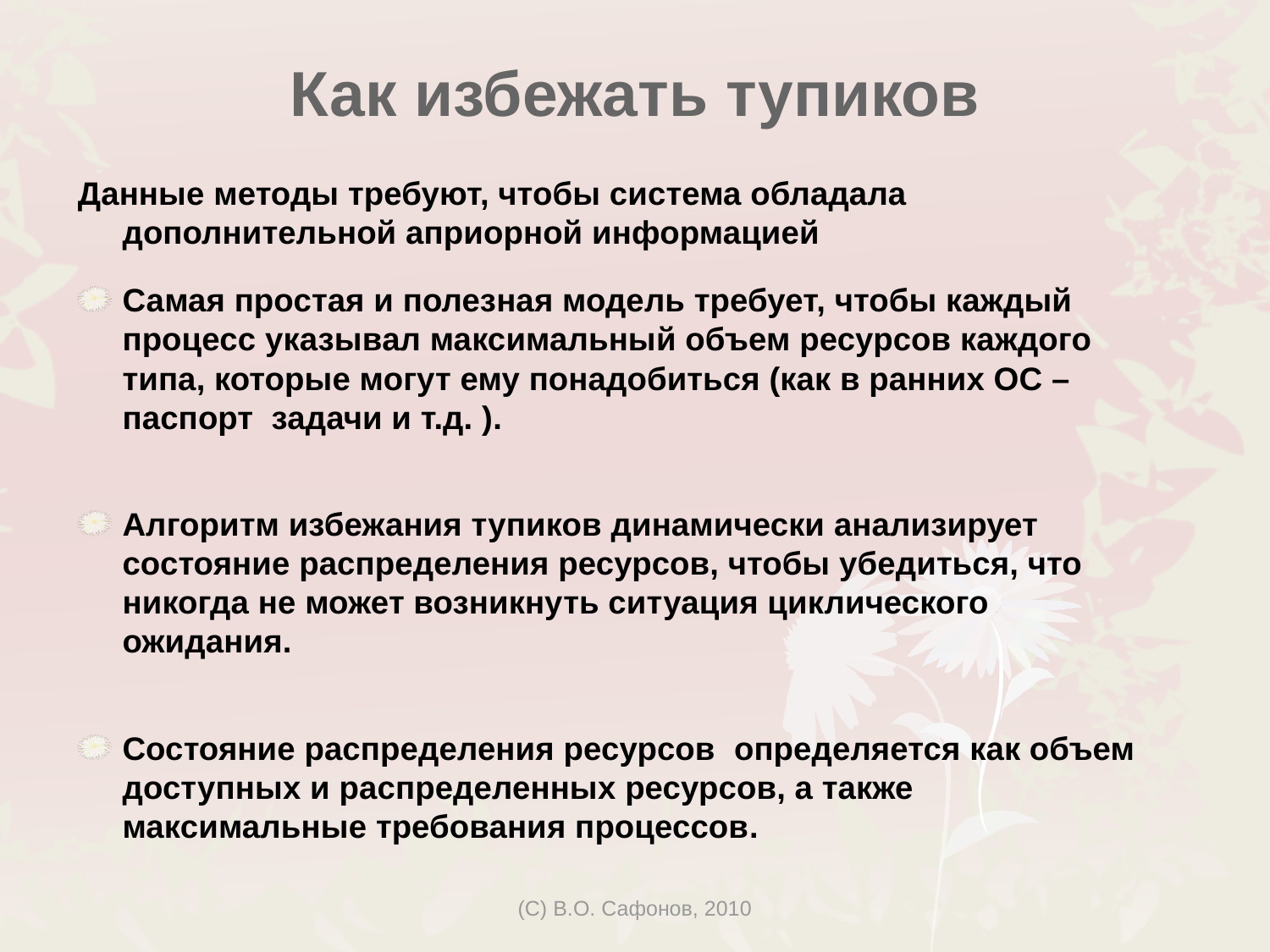

Как избежать тупиков
Данные методы требуют, чтобы система обладала дополнительной априорной информацией
Самая простая и полезная модель требует, чтобы каждый процесс указывал максимальный объем ресурсов каждого типа, которые могут ему понадобиться (как в ранних ОС – паспорт  задачи и т.д. ).
Алгоритм избежания тупиков динамически анализирует состояние распределения ресурсов, чтобы убедиться, что никогда не может возникнуть ситуация циклического ожидания.
Состояние распределения ресурсов  определяется как объем доступных и распределенных ресурсов, а также максимальные требования процессов.

(C) В.О. Сафонов, 2010